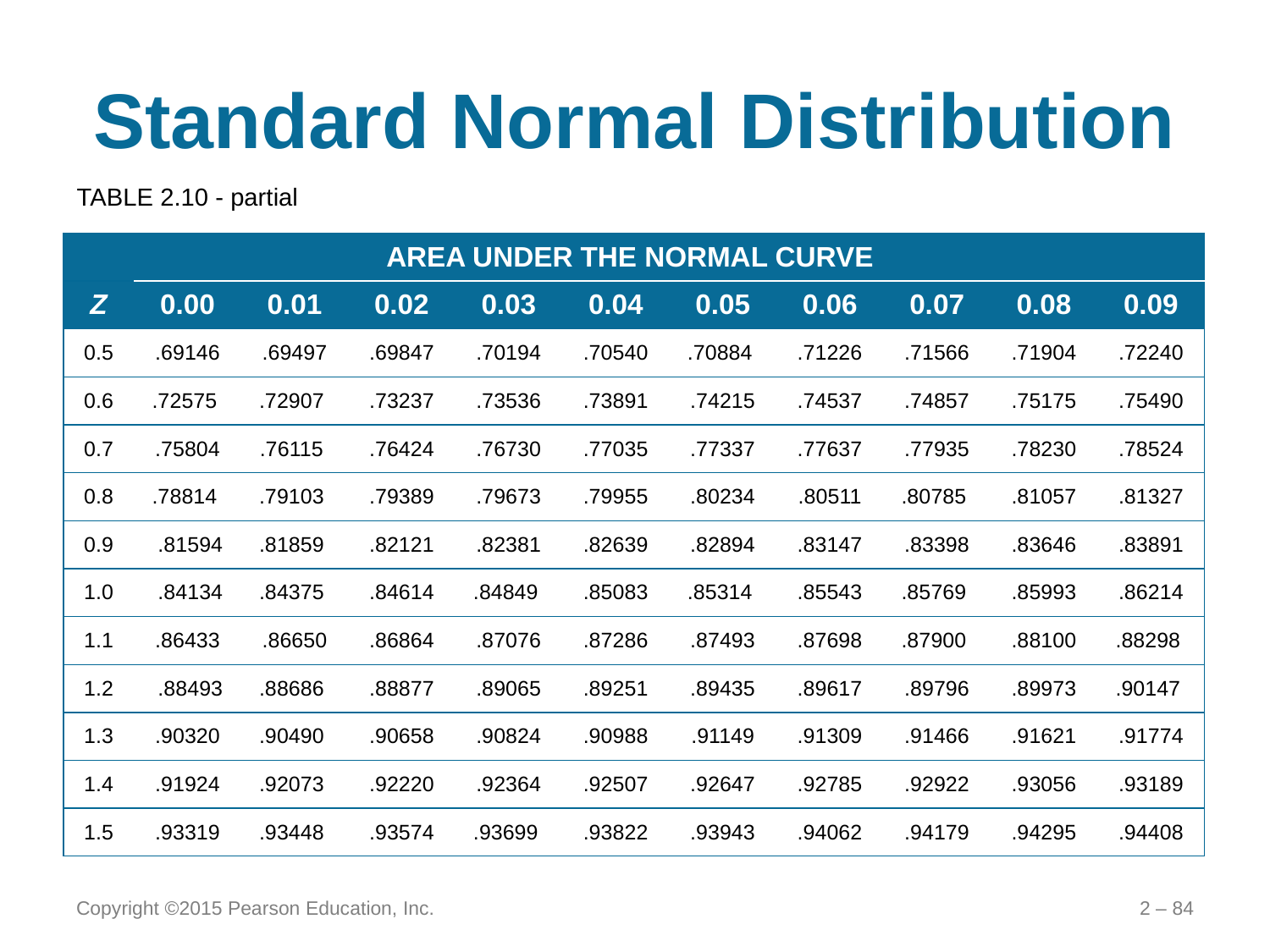

# Standard Normal Distribution
TABLE 2.10 - partial
| AREA UNDER THE NORMAL CURVE |  |  |  |  |  |  |  |  |  |  |
| --- | --- | --- | --- | --- | --- | --- | --- | --- | --- | --- |
| Z | 0.00 | 0.01 | 0.02 | 0.03 | 0.04 | 0.05 | 0.06 | 0.07 | 0.08 | 0.09 |
| 0.5 | .69146 | .69497 | .69847 | .70194 | .70540 | .70884 | .71226 | .71566 | .71904 | .72240 |
| 0.6 | .72575 | .72907 | .73237 | .73536 | .73891 | .74215 | .74537 | .74857 | .75175 | .75490 |
| 0.7 | .75804 | .76115 | .76424 | .76730 | .77035 | .77337 | .77637 | .77935 | .78230 | .78524 |
| 0.8 | .78814 | .79103 | .79389 | .79673 | .79955 | .80234 | .80511 | .80785 | .81057 | .81327 |
| 0.9 | .81594 | .81859 | .82121 | .82381 | .82639 | .82894 | .83147 | .83398 | .83646 | .83891 |
| 1.0 | .84134 | .84375 | .84614 | .84849 | .85083 | .85314 | .85543 | .85769 | .85993 | .86214 |
| 1.1 | .86433 | .86650 | .86864 | .87076 | .87286 | .87493 | .87698 | .87900 | .88100 | .88298 |
| 1.2 | .88493 | .88686 | .88877 | .89065 | .89251 | .89435 | .89617 | .89796 | .89973 | .90147 |
| 1.3 | .90320 | .90490 | .90658 | .90824 | .90988 | .91149 | .91309 | .91466 | .91621 | .91774 |
| 1.4 | .91924 | .92073 | .92220 | .92364 | .92507 | .92647 | .92785 | .92922 | .93056 | .93189 |
| 1.5 | .93319 | .93448 | .93574 | .93699 | .93822 | .93943 | .94062 | .94179 | .94295 | .94408 |
Copyright ©2015 Pearson Education, Inc.
2 – 84